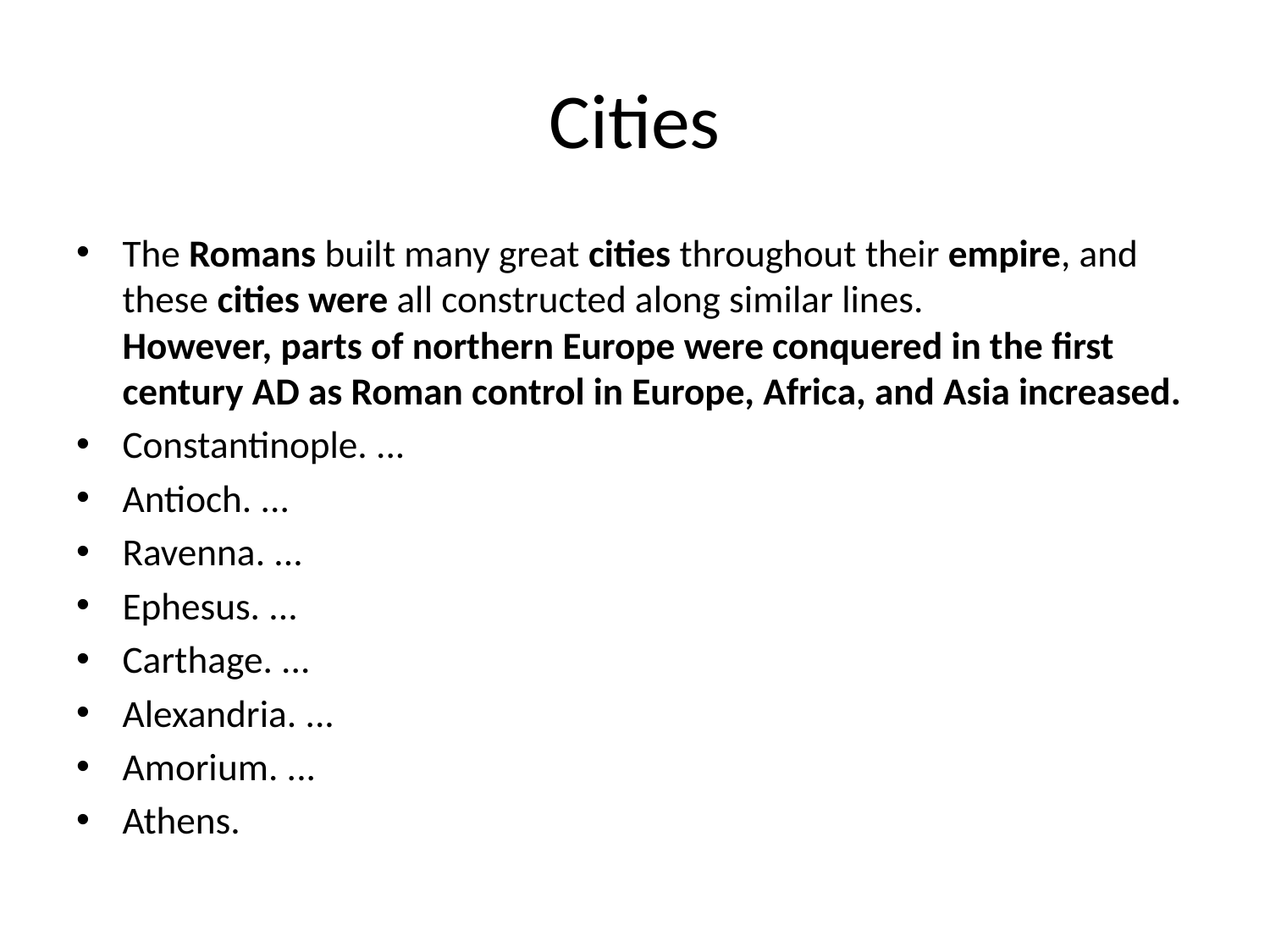

# Cities
The Romans built many great cities throughout their empire, and these cities were all constructed along similar lines.
However, parts of northern Europe were conquered in the first century AD as Roman control in Europe, Africa, and Asia increased.
Constantinople. ...
Antioch. ...
Ravenna. ...
Ephesus. ...
Carthage. ...
Alexandria. ...
Amorium. ...
Athens.